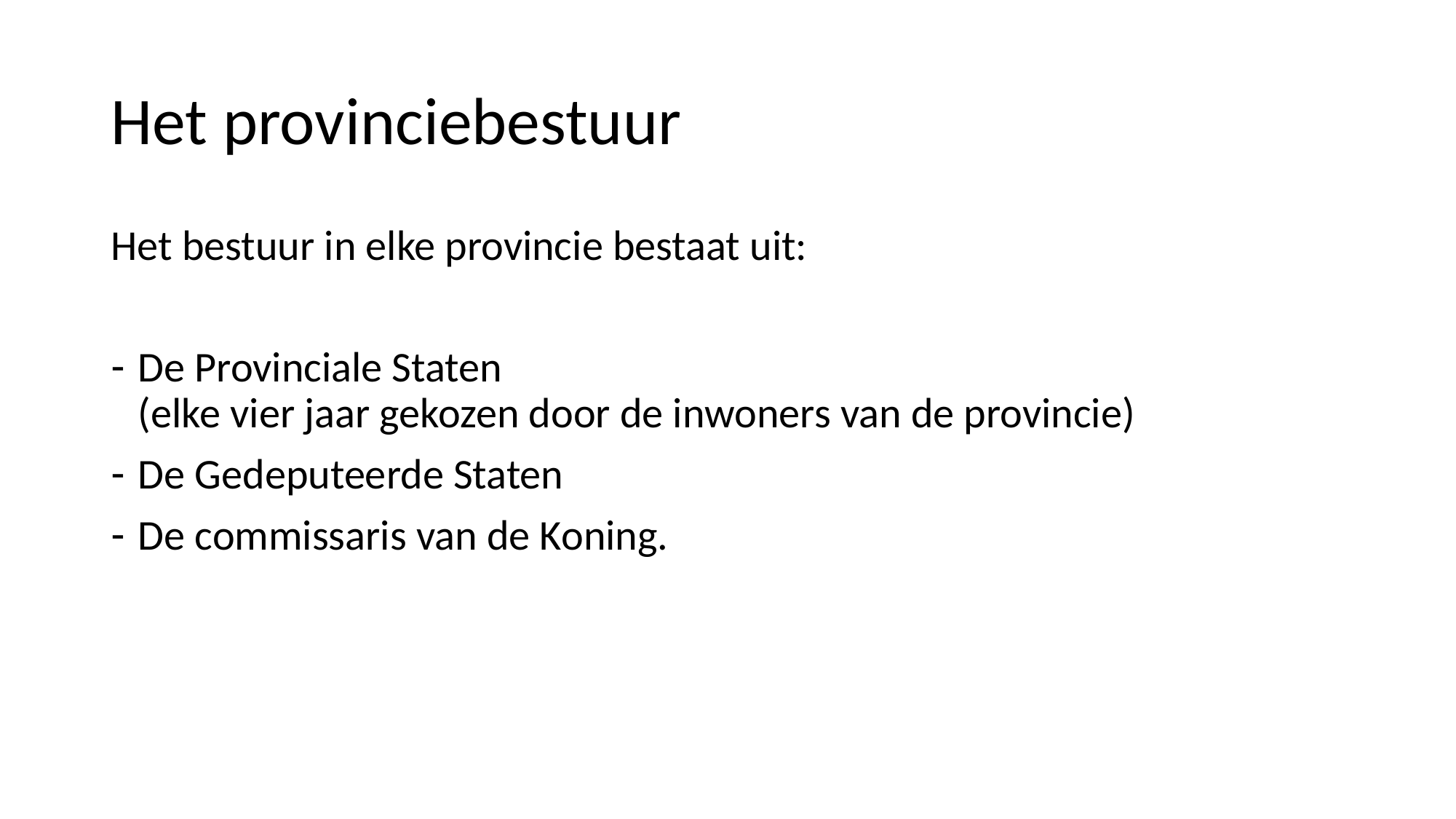

# Het provinciebestuur
Het bestuur in elke provincie bestaat uit:

De Provinciale Staten
(elke vier jaar gekozen door de inwoners van de provincie)
De Gedeputeerde Staten
De commissaris van de Koning.